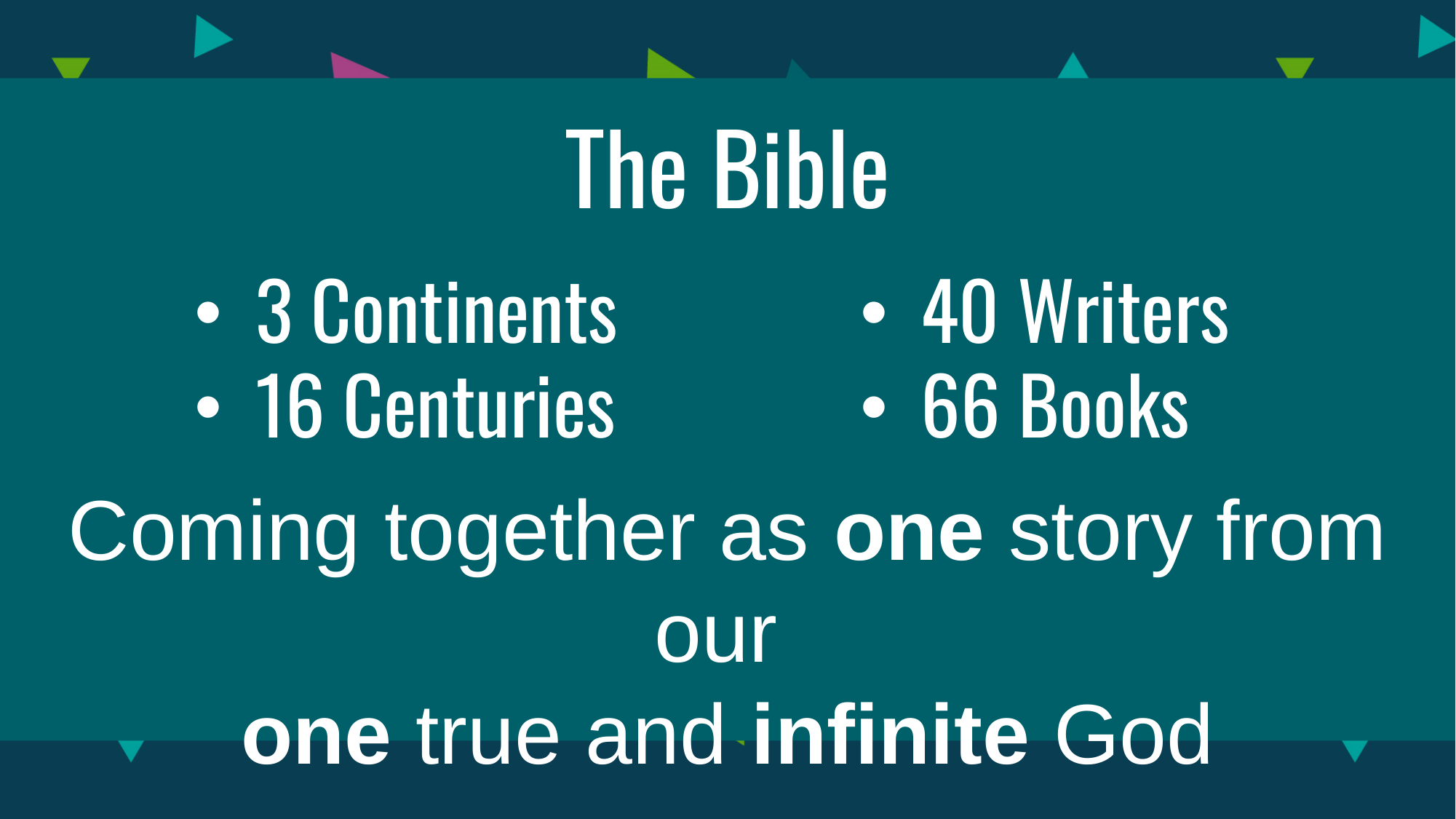

The Bible

3 Continents
16 Centuries

Coming together as one story from our
one true and infinite God
40 Writers
66 Books